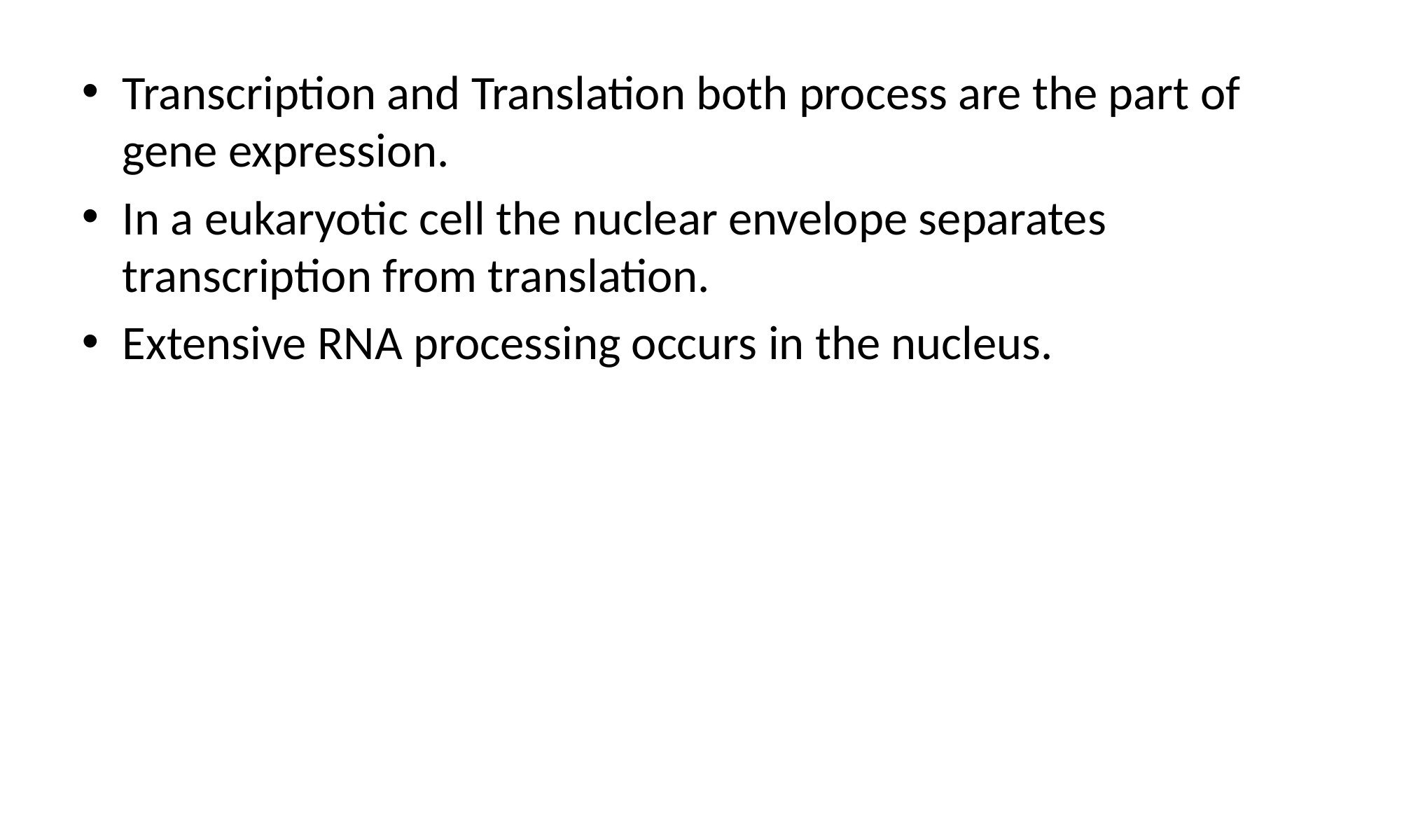

Transcription and Translation both process are the part of gene expression.
In a eukaryotic cell the nuclear envelope separates transcription from translation.
Extensive RNA processing occurs in the nucleus.